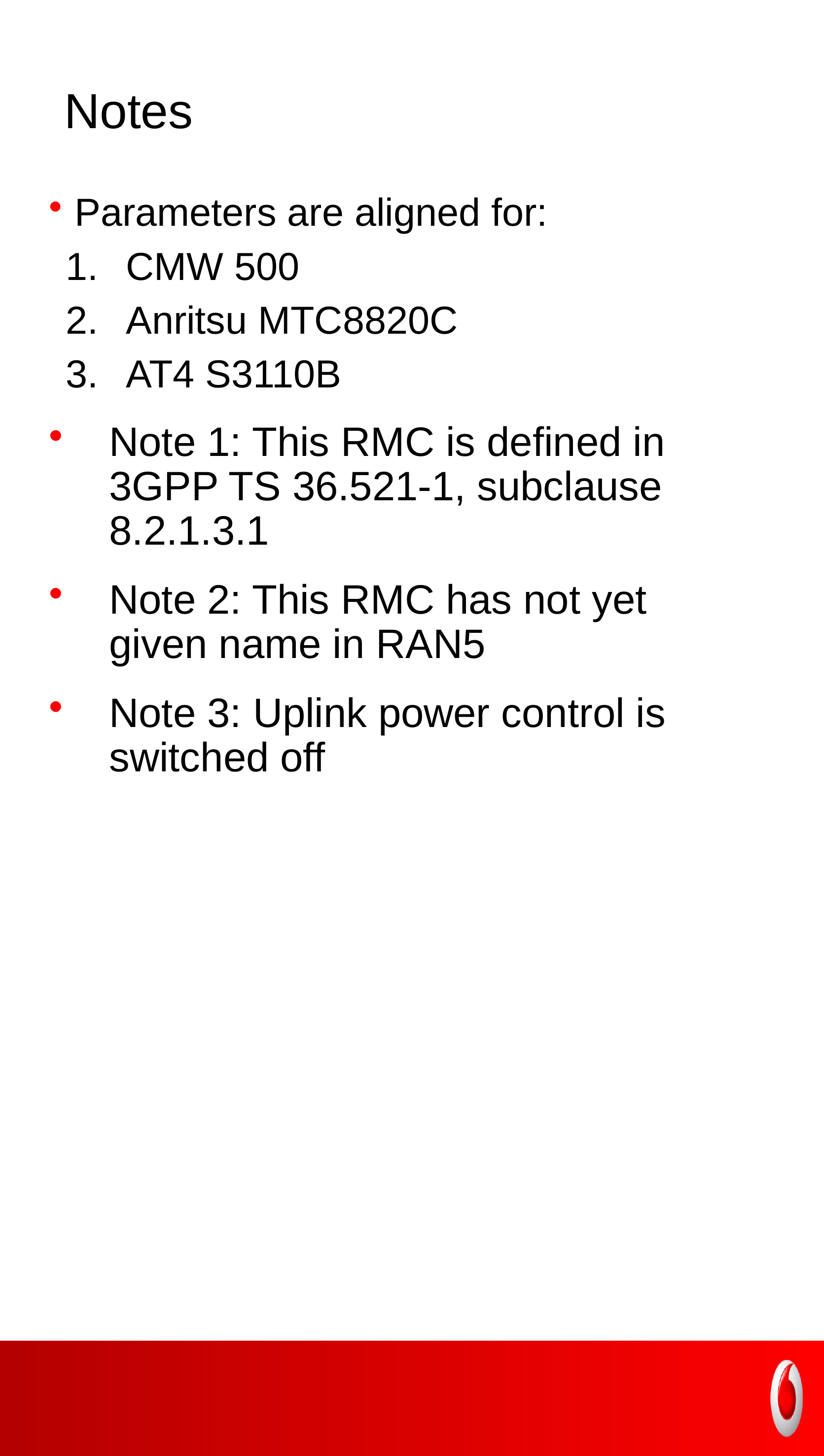

Notes
 Parameters are aligned for:
CMW 500
Anritsu MTC8820C
AT4 S3110B
Note 1: This RMC is defined in 3GPP TS 36.521-1, subclause 8.2.1.3.1
Note 2: This RMC has not yet given name in RAN5
Note 3: Uplink power control is switched off